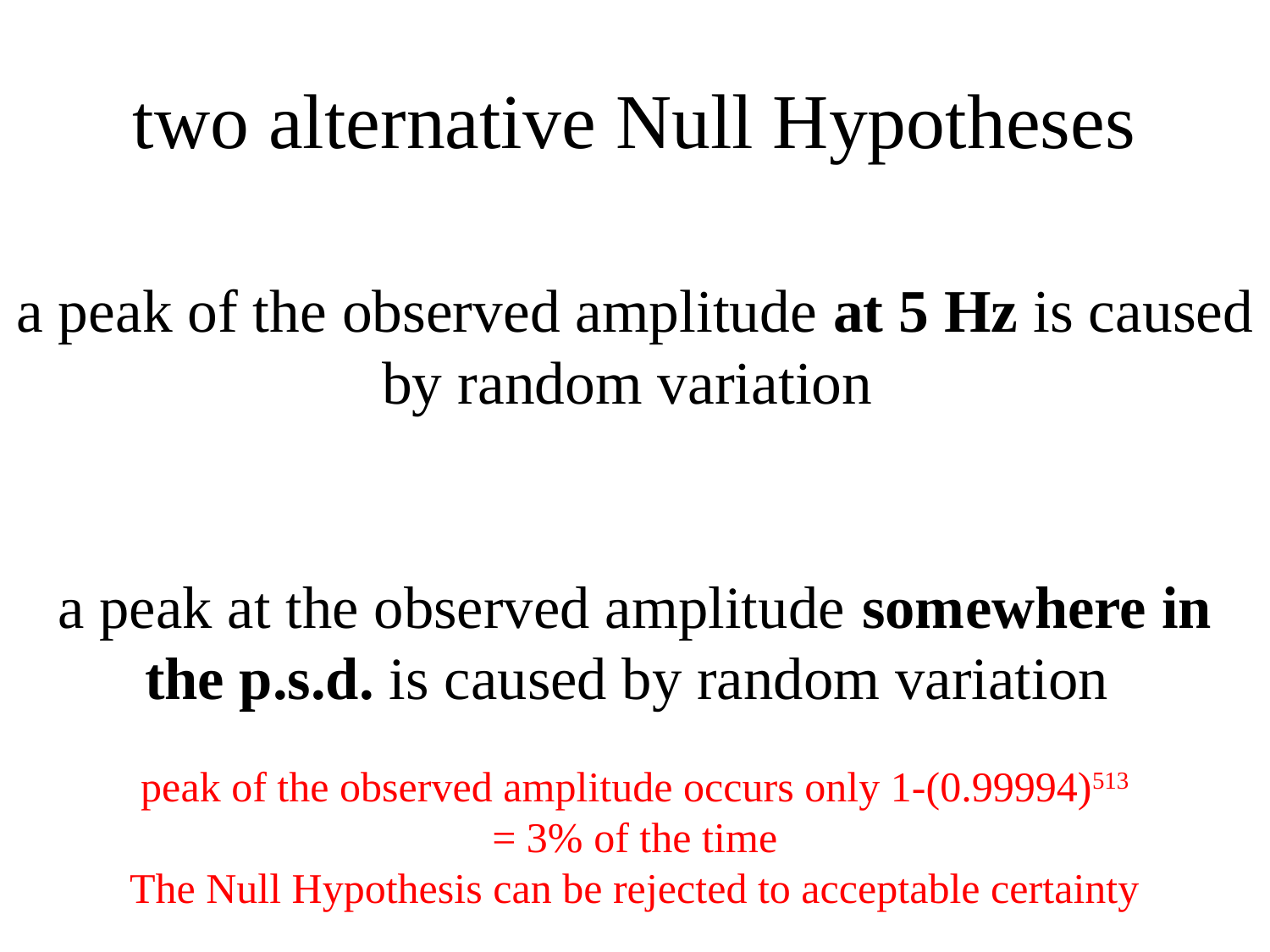

# two alternative Null Hypotheses
a peak of the observed amplitude at 5 Hz is caused by random variation
a peak at the observed amplitude somewhere in the p.s.d. is caused by random variation
peak of the observed amplitude occurs only 1-(0.99994)513
= 3% of the time
The Null Hypothesis can be rejected to acceptable certainty